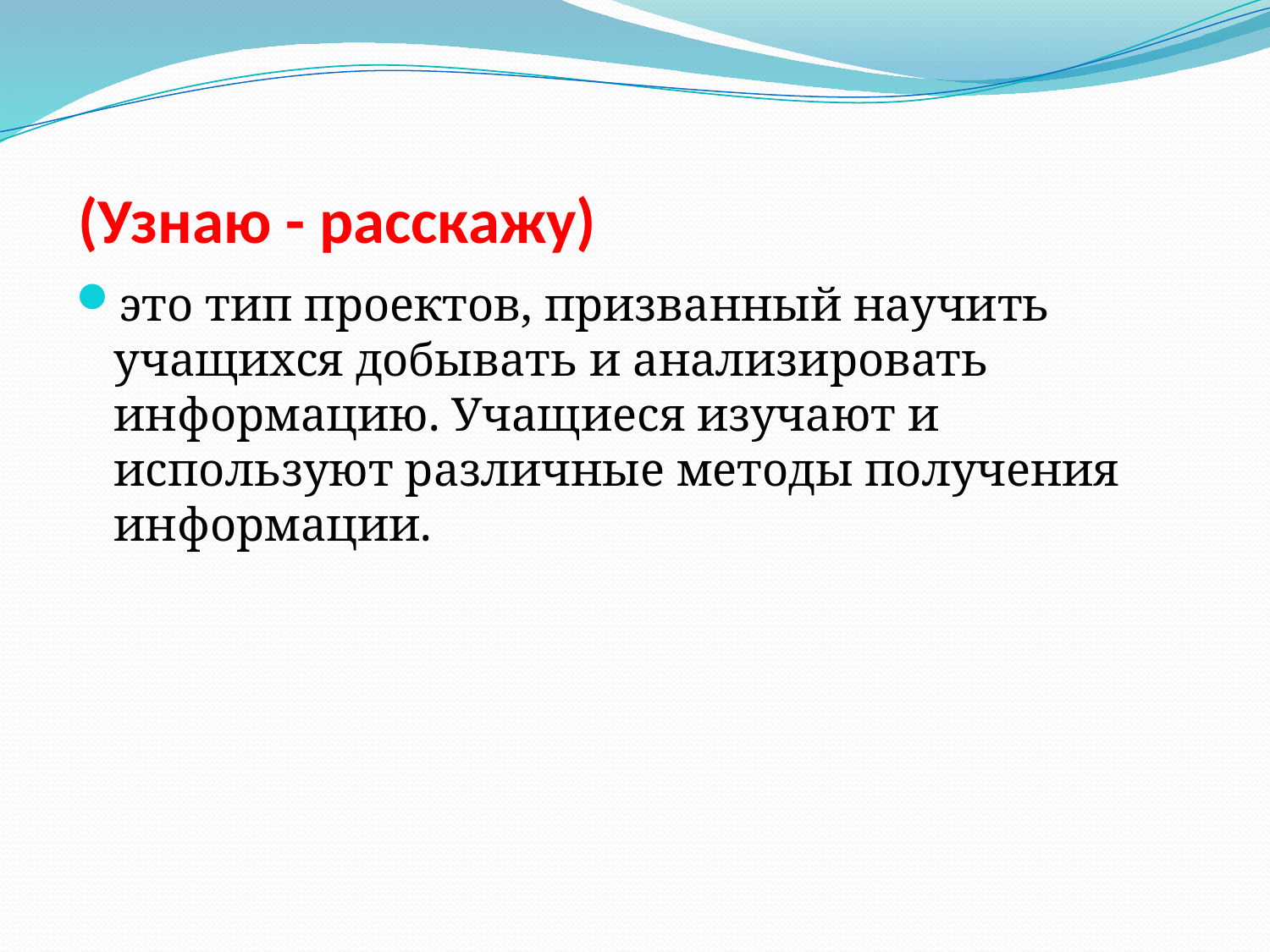

# (Узнаю - расскажу)
это тип проектов, призванный научить учащихся добывать и анализировать информацию. Учащиеся изучают и используют различные методы получения информации.